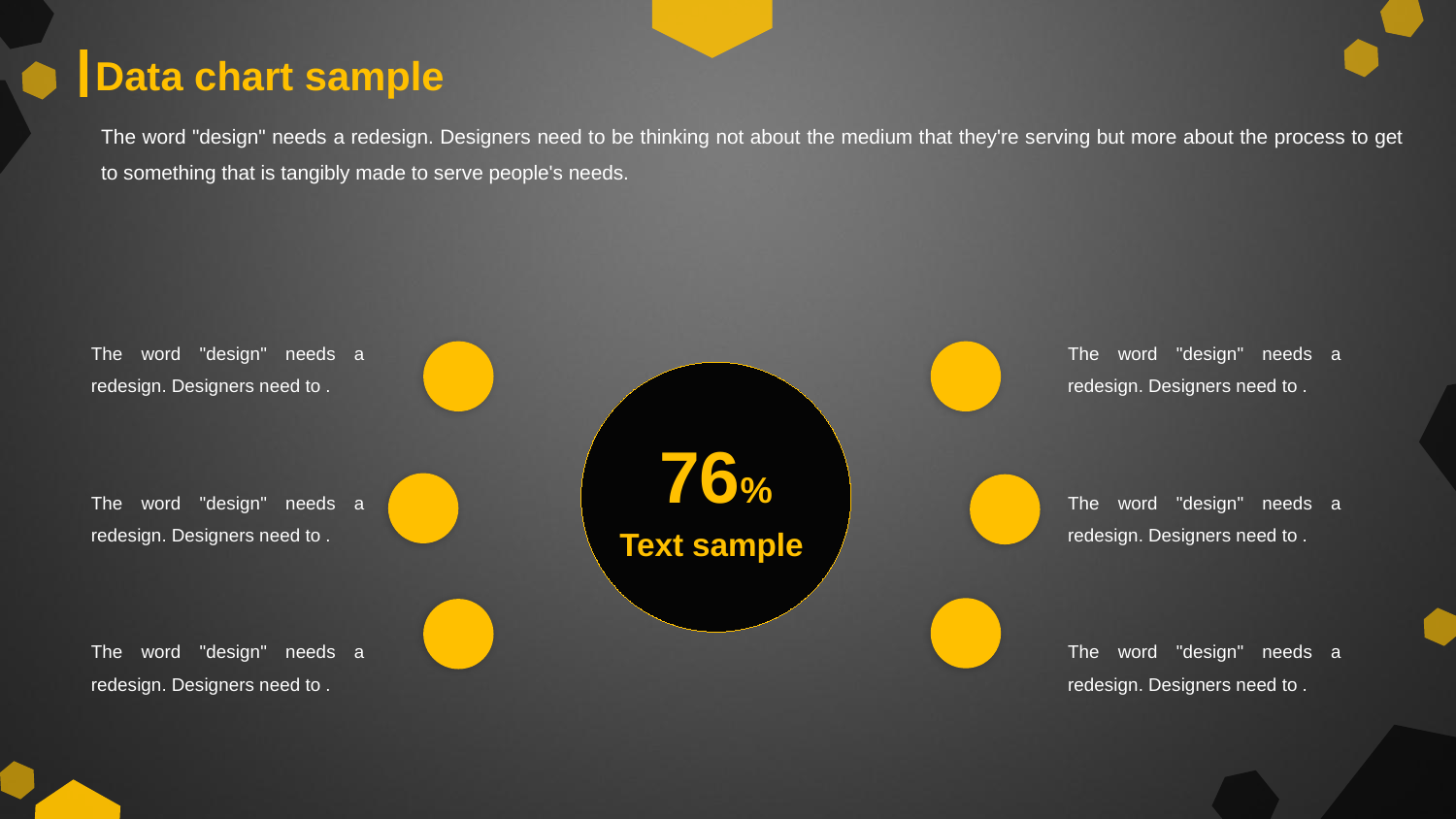

Data chart sample

The word "design" needs a redesign. Designers need to be thinking not about the medium that they're serving but more about the process to get to something that is tangibly made to serve people's needs.
The word "design" needs a redesign. Designers need to .
The word "design" needs a redesign. Designers need to .

76%
Text sample

The word "design" needs a redesign. Designers need to .
The word "design" needs a redesign. Designers need to .

The word "design" needs a redesign. Designers need to .
The word "design" needs a redesign. Designers need to .